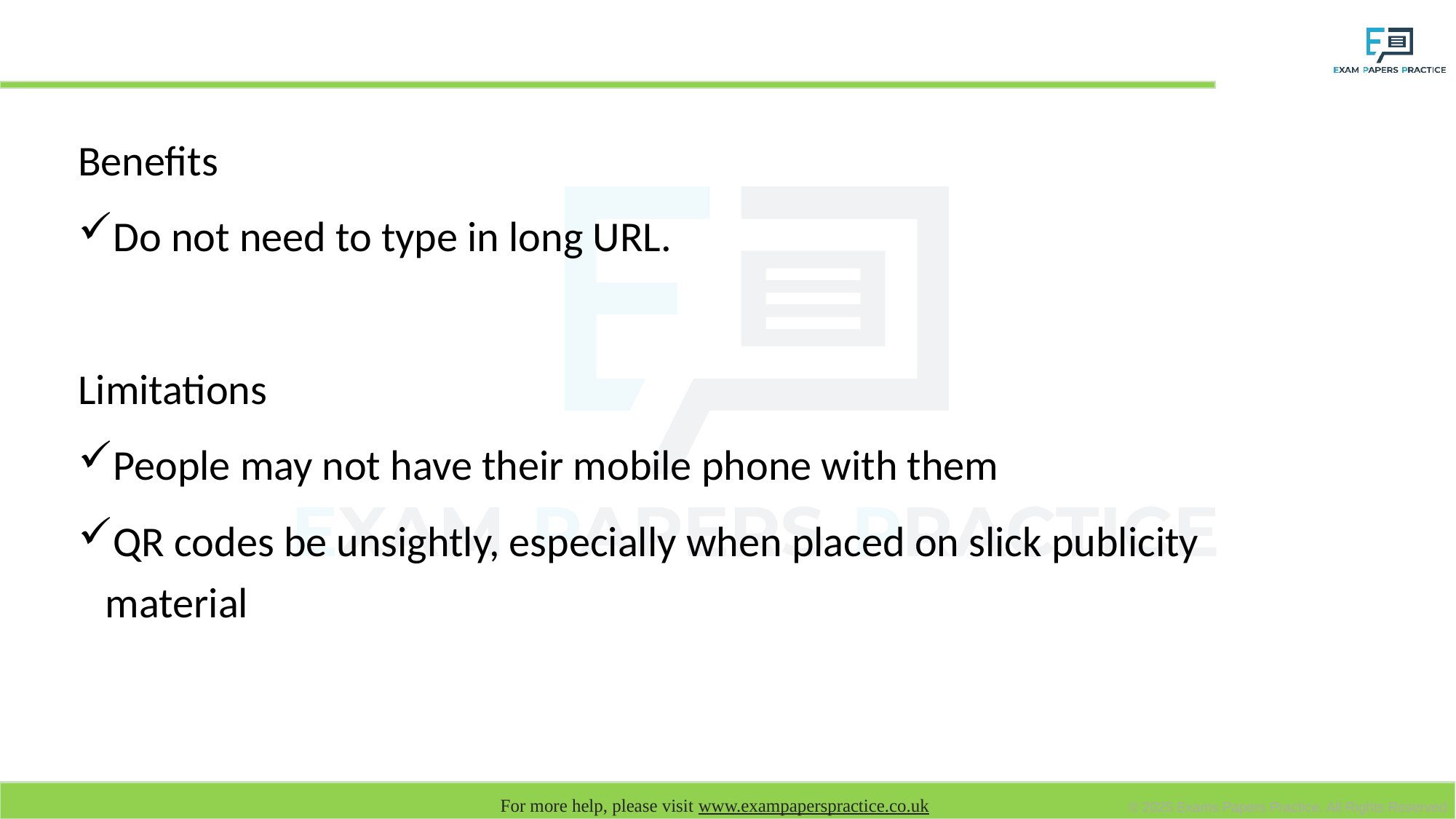

# QR code quick access to website
Benefits
Do not need to type in long URL.

Limitations
People may not have their mobile phone with them
QR codes be unsightly, especially when placed on slick publicity material